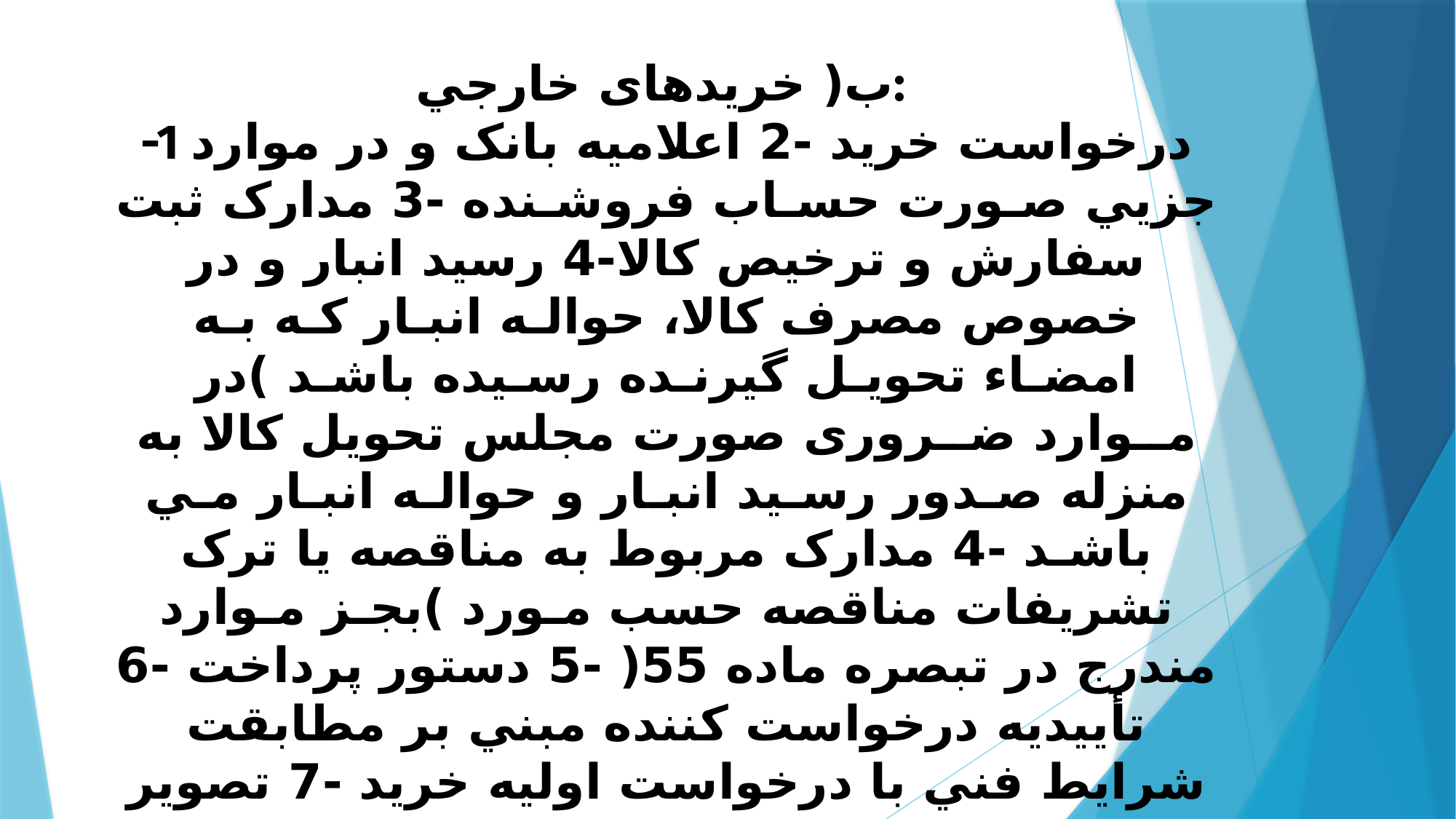

ب( خريدهای خارجي:
-1 درخواست خريد -2 اعلامیه بانک و در موارد جزيي صـورت حسـاب فروشـنده -3 مدارک ثبت سفارش و ترخیص کالا-4 رسید انبار و در خصوص مصرف کالا، حوالـه انبـار کـه بـه امضـاء تحويـل گیرنـده رسـیده باشـد )در مــوارد ضــروری صورت مجلس تحويل کالا به منزله صـدور رسـید انبـار و حوالـه انبـار مـي باشـد -4 مدارک مربوط به مناقصه يا ترک تشريفات مناقصه حسب مـورد )بجـز مـوارد مندرج در تبصره ماده 55( -5 دستور پرداخت -6 تأيیديه درخواست کننده مبني بر مطابقت شرايط فني با درخواست اولیه خريد -7 تصوير قرارداد حسب مورد